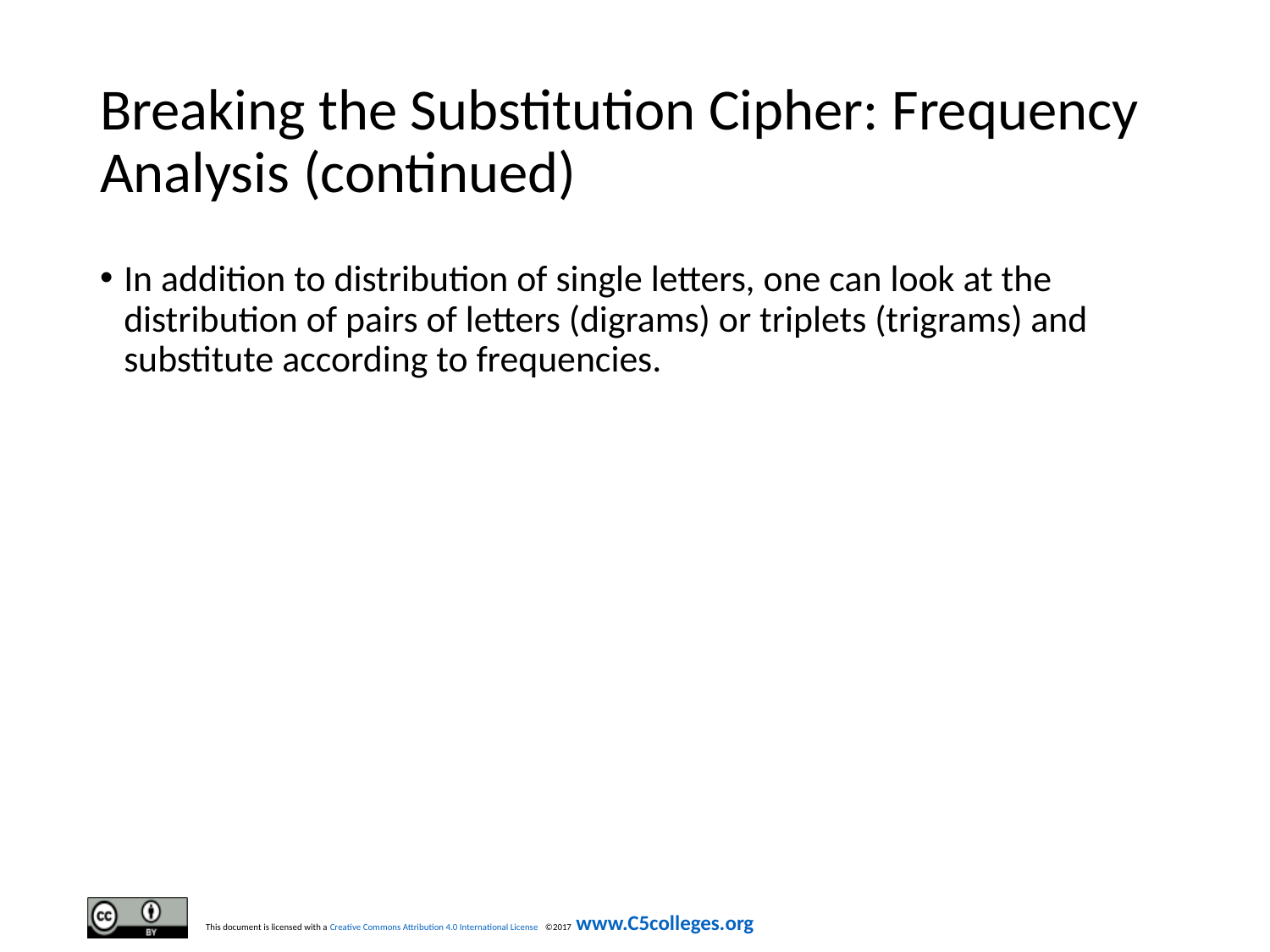

# Breaking the Substitution Cipher: Frequency Analysis (continued)
In addition to distribution of single letters, one can look at the distribution of pairs of letters (digrams) or triplets (trigrams) and substitute according to frequencies.